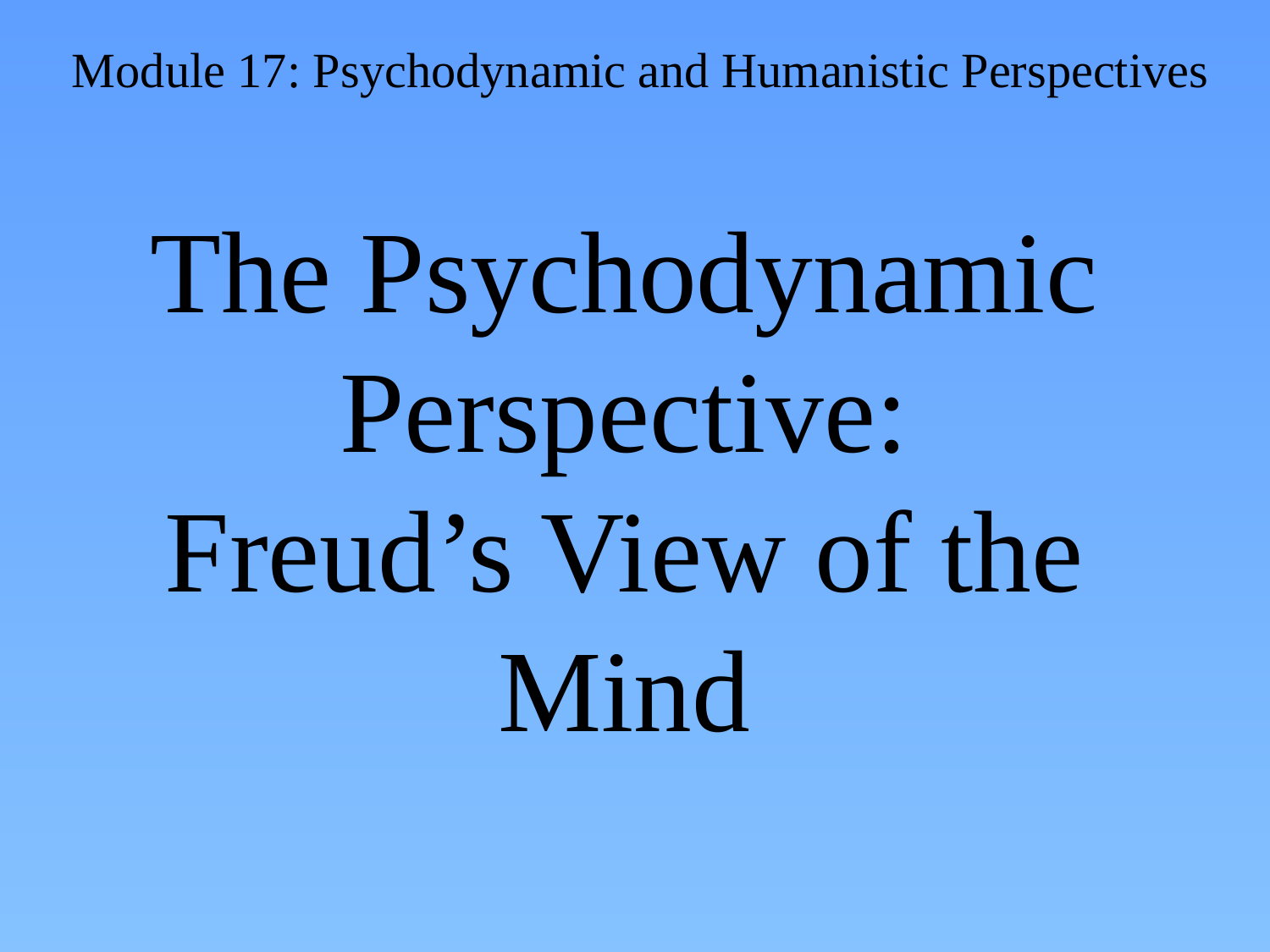

# The Psychodynamic Perspective: Freud’s View of the Mind
Module 17: Psychodynamic and Humanistic Perspectives